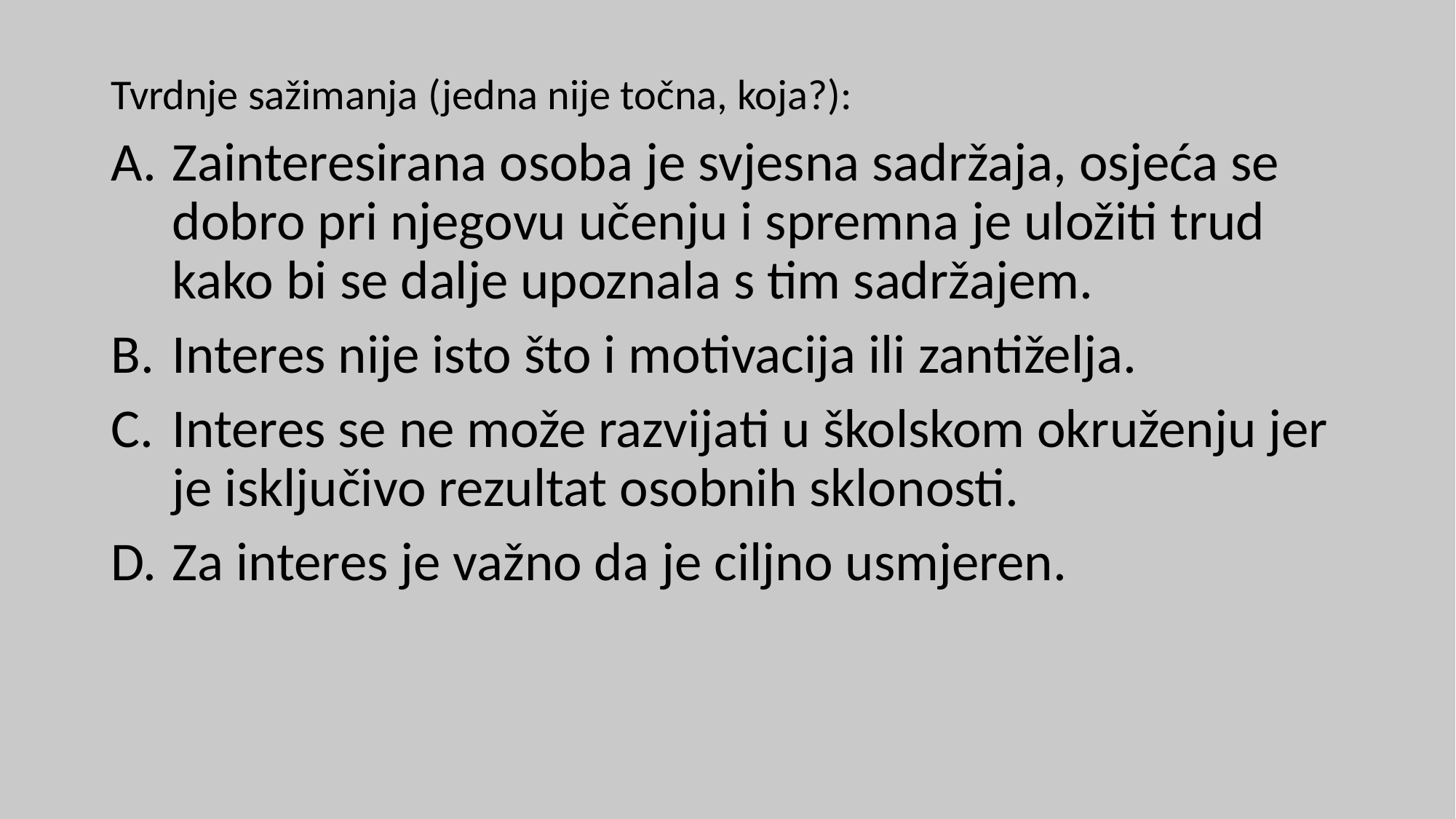

Tvrdnje sažimanja (jedna nije točna, koja?):
Zainteresirana osoba je svjesna sadržaja, osjeća se dobro pri njegovu učenju i spremna je uložiti trud kako bi se dalje upoznala s tim sadržajem.
Interes nije isto što i motivacija ili zantiželja.
Interes se ne može razvijati u školskom okruženju jer je isključivo rezultat osobnih sklonosti.
Za interes je važno da je ciljno usmjeren.